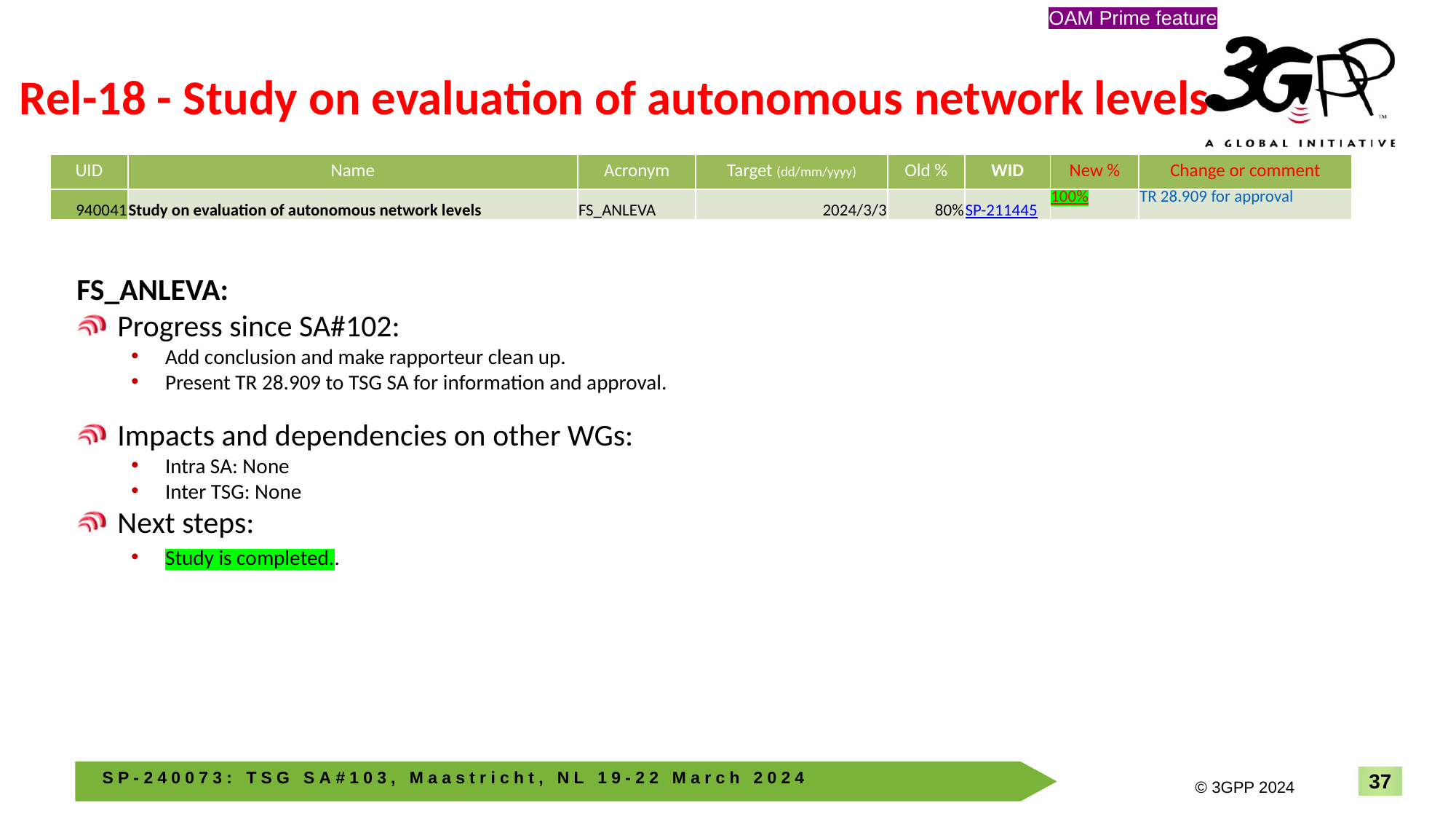

OAM Prime feature
# Rel-18 - Study on evaluation of autonomous network levels
| UID | Name | Acronym | Target (dd/mm/yyyy) | Old % | WID | New % | Change or comment |
| --- | --- | --- | --- | --- | --- | --- | --- |
| 940041 | Study on evaluation of autonomous network levels | FS\_ANLEVA | 2024/3/3 | 80% | SP-211445 | 100% | TR 28.909 for approval |
FS_ANLEVA:
Progress since SA#102:
Add conclusion and make rapporteur clean up.
Present TR 28.909 to TSG SA for information and approval.

Impacts and dependencies on other WGs:
Intra SA: None
Inter TSG: None
Next steps:
Study is completed..